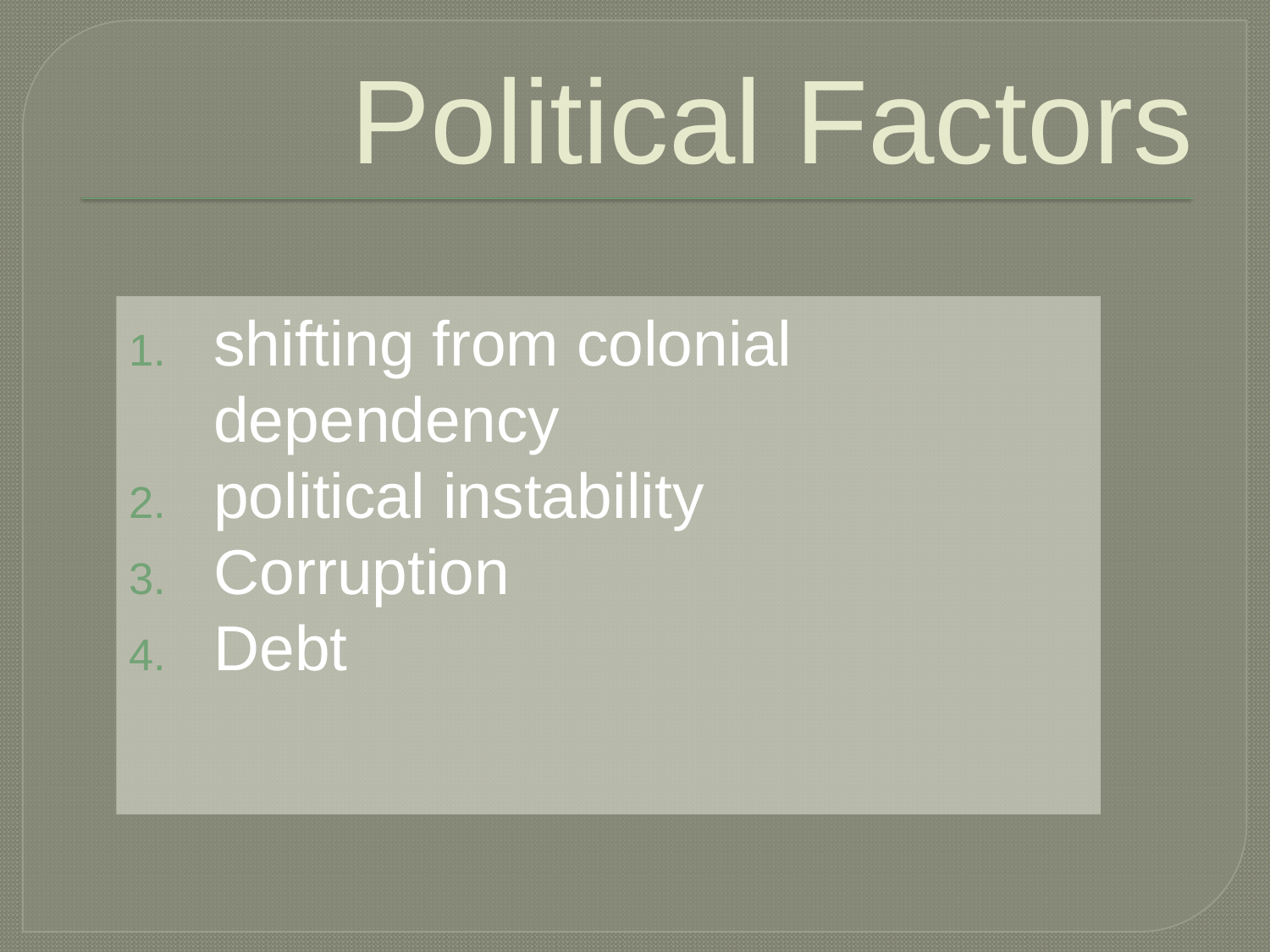

# Political Factors
shifting from colonial dependency
political instability
Corruption
Debt